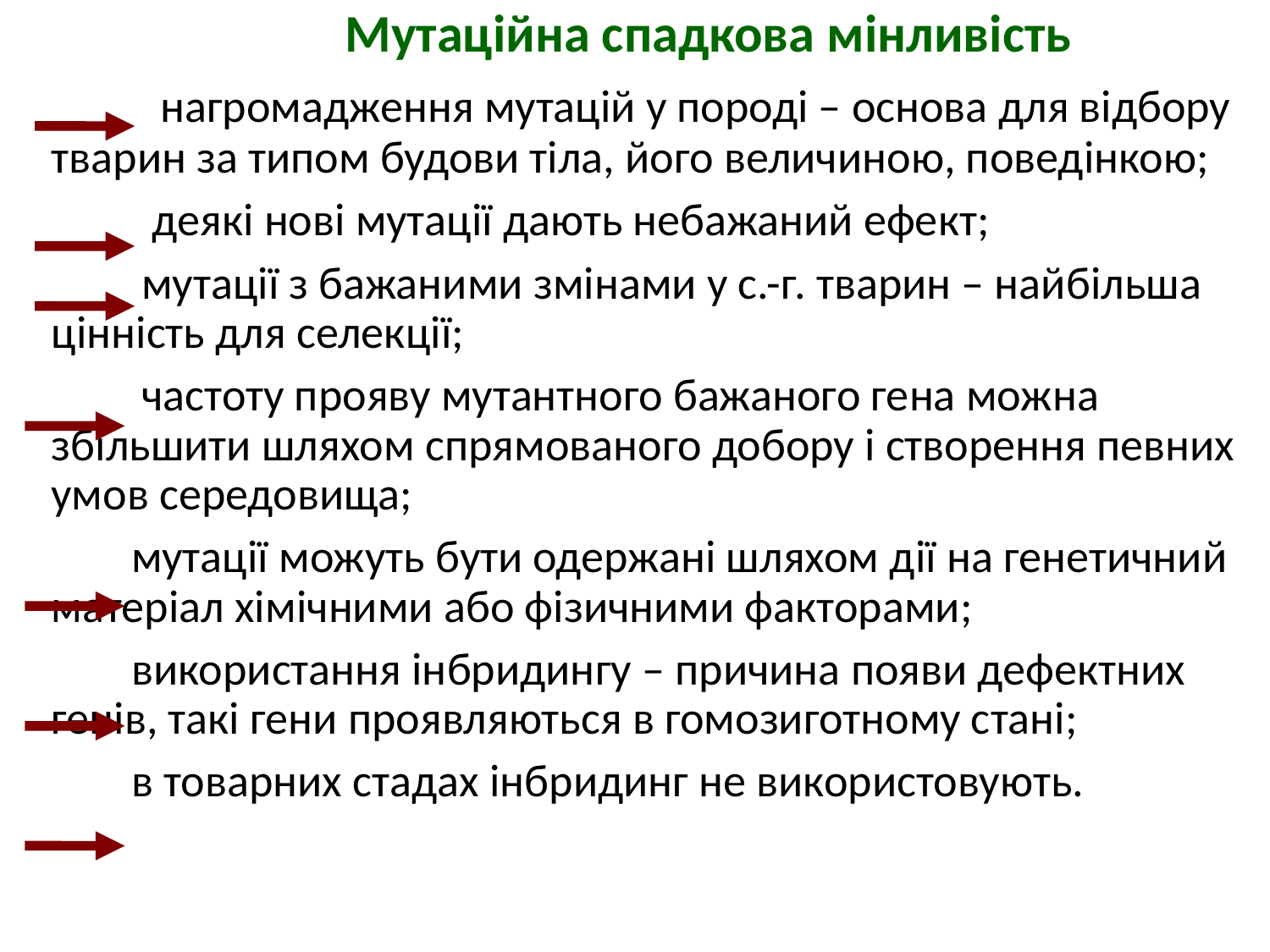

Мутаційна спадкова мінливість
           нагромадження мутацій у породі – основа для відбору тварин за типом будови тіла, його величиною, поведінкою;
            деякі нові мутації дають небажаний ефект;
           мутації з бажаними змінами у с.-г. тварин – найбільша цінність для селекції;
           частоту прояву мутантного бажаного гена можна збільшити шляхом спрямованого добору і створення певних умов середовища;
          мутації можуть бути одержані шляхом дії на генетичний матеріал хімічними або фізичними факторами;
          використання інбридингу – причина появи дефектних генів, такі гени проявляються в гомозиготному стані;
          в товарних стадах інбридинг не використовують.